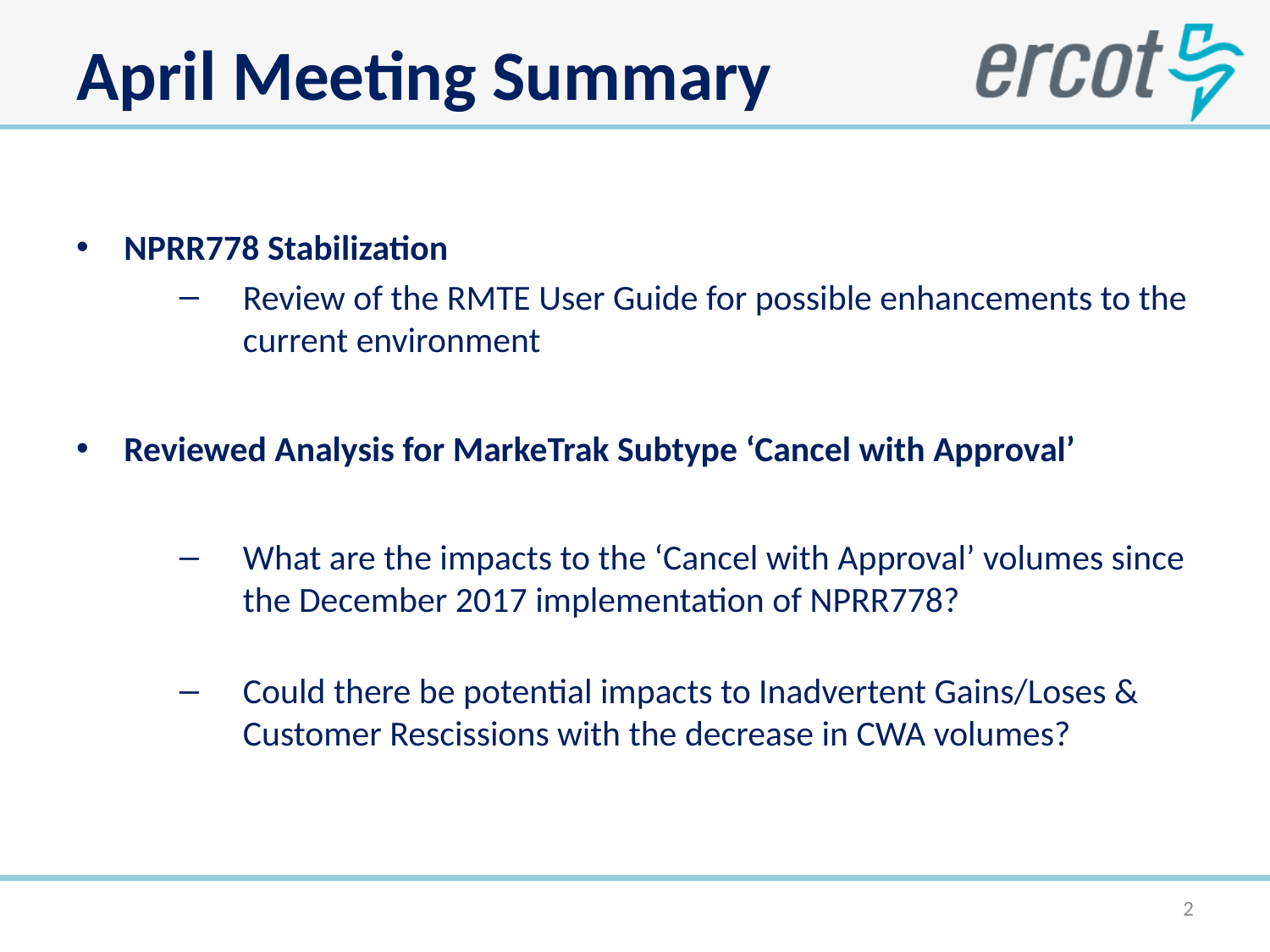

# April Meeting Summary

NPRR778 Stabilization
Review of the RMTE User Guide for possible enhancements to the current environment

Reviewed Analysis for MarkeTrak Subtype ‘Cancel with Approval’

What are the impacts to the ‘Cancel with Approval’ volumes since the December 2017 implementation of NPRR778?

Could there be potential impacts to Inadvertent Gains/Loses & Customer Rescissions with the decrease in CWA volumes?

2